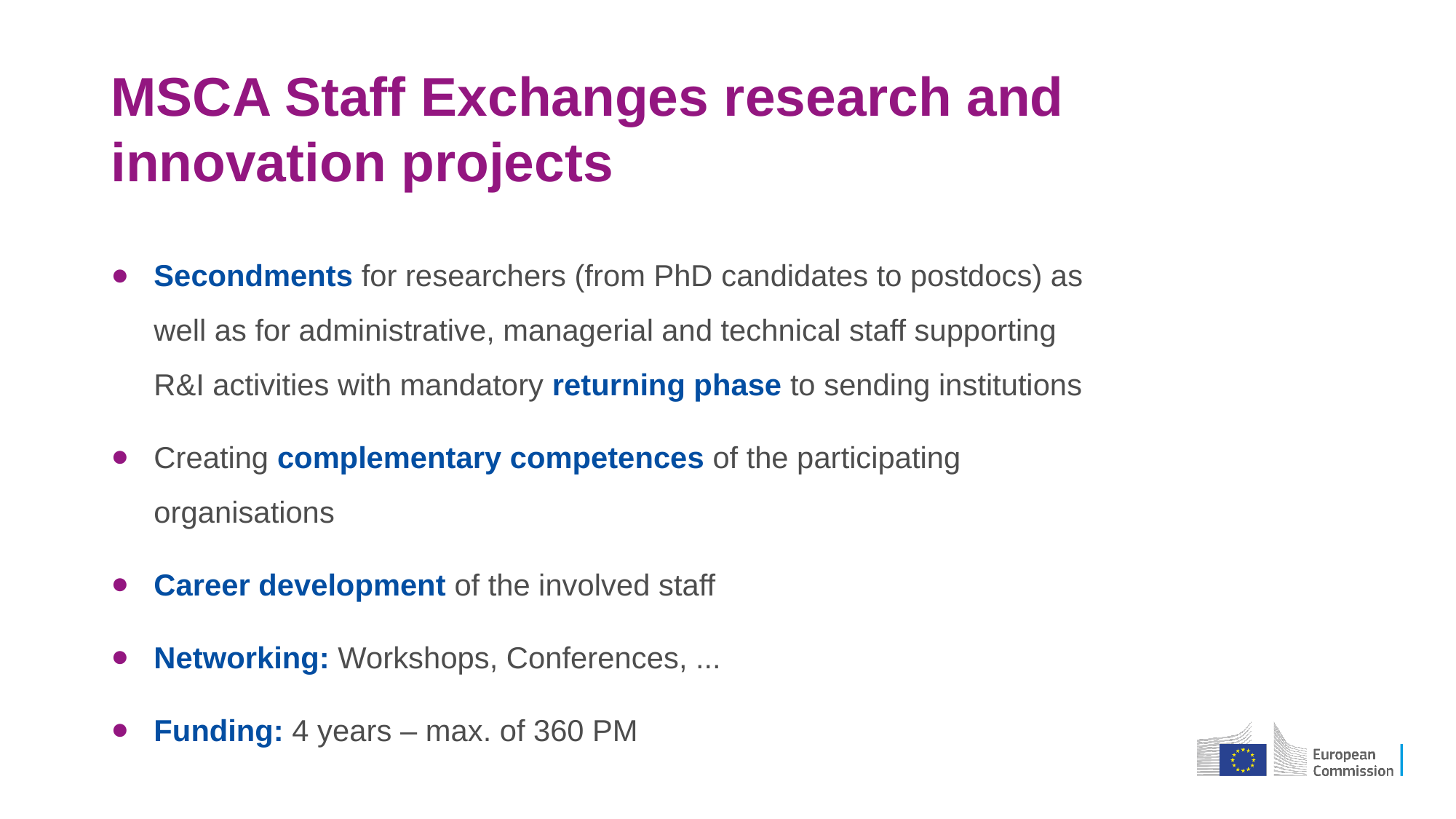

# MSCA Staff Exchanges research and innovation projects
Secondments for researchers (from PhD candidates to postdocs) as well as for administrative, managerial and technical staff supporting R&I activities with mandatory returning phase to sending institutions
Creating complementary competences of the participating organisations
Career development of the involved staff
Networking: Workshops, Conferences, ...
Funding: 4 years – max. of 360 PM